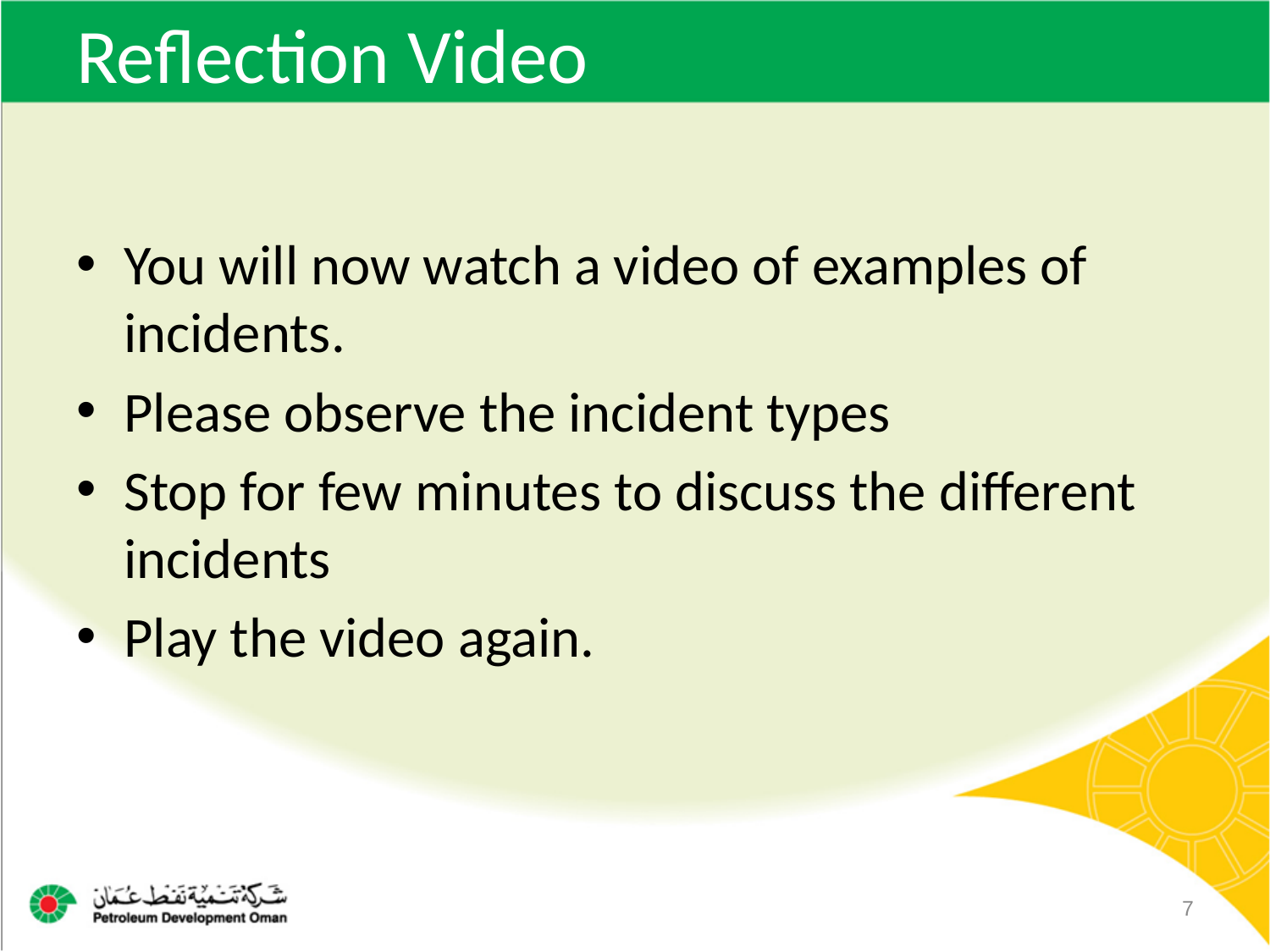

# Reflection Video
You will now watch a video of examples of incidents.
Please observe the incident types
Stop for few minutes to discuss the different incidents
Play the video again.
7